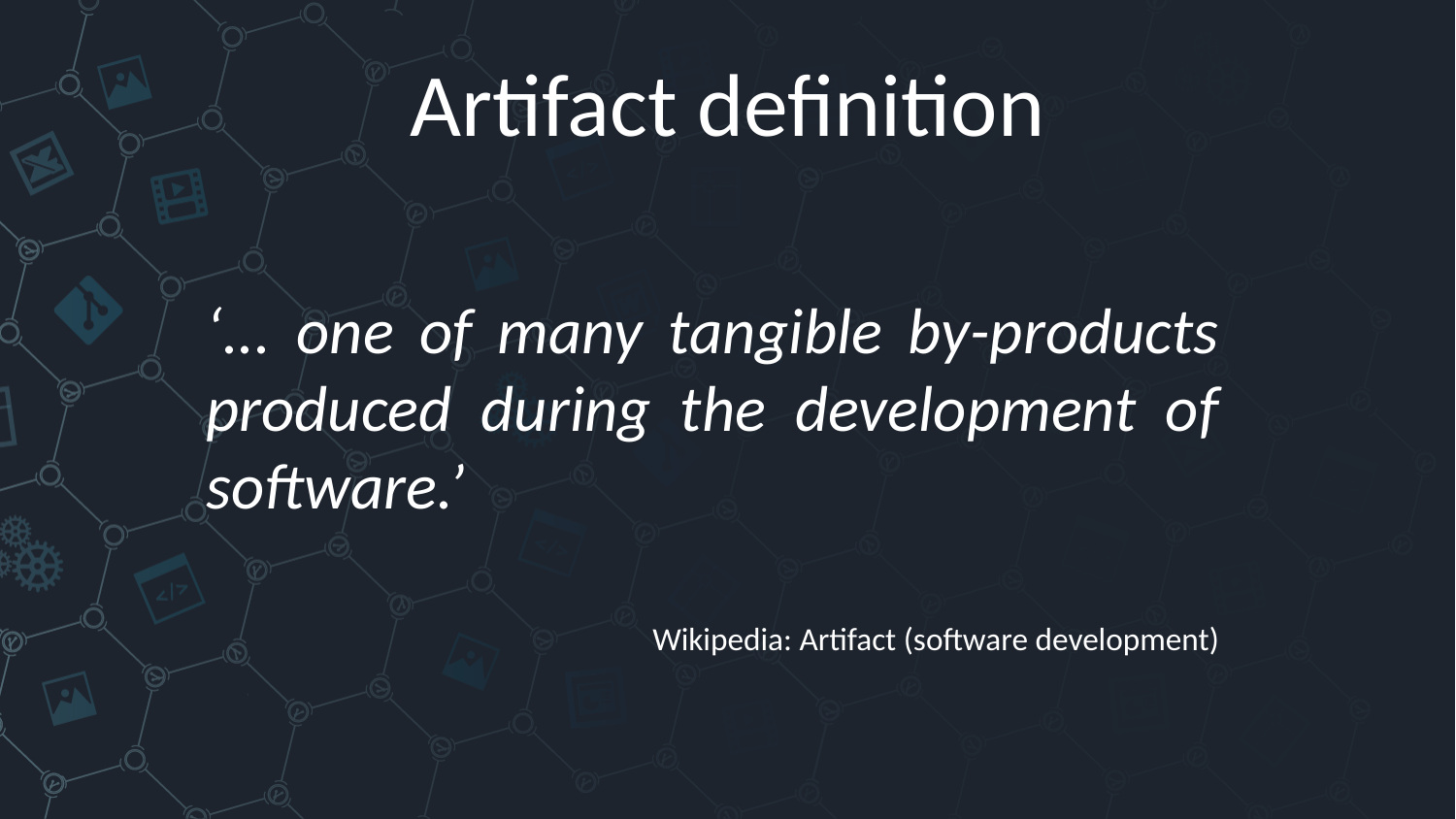

# Artifact definition

‘... one of many tangible by-products produced during the development of software.’

Wikipedia: Artifact (software development)